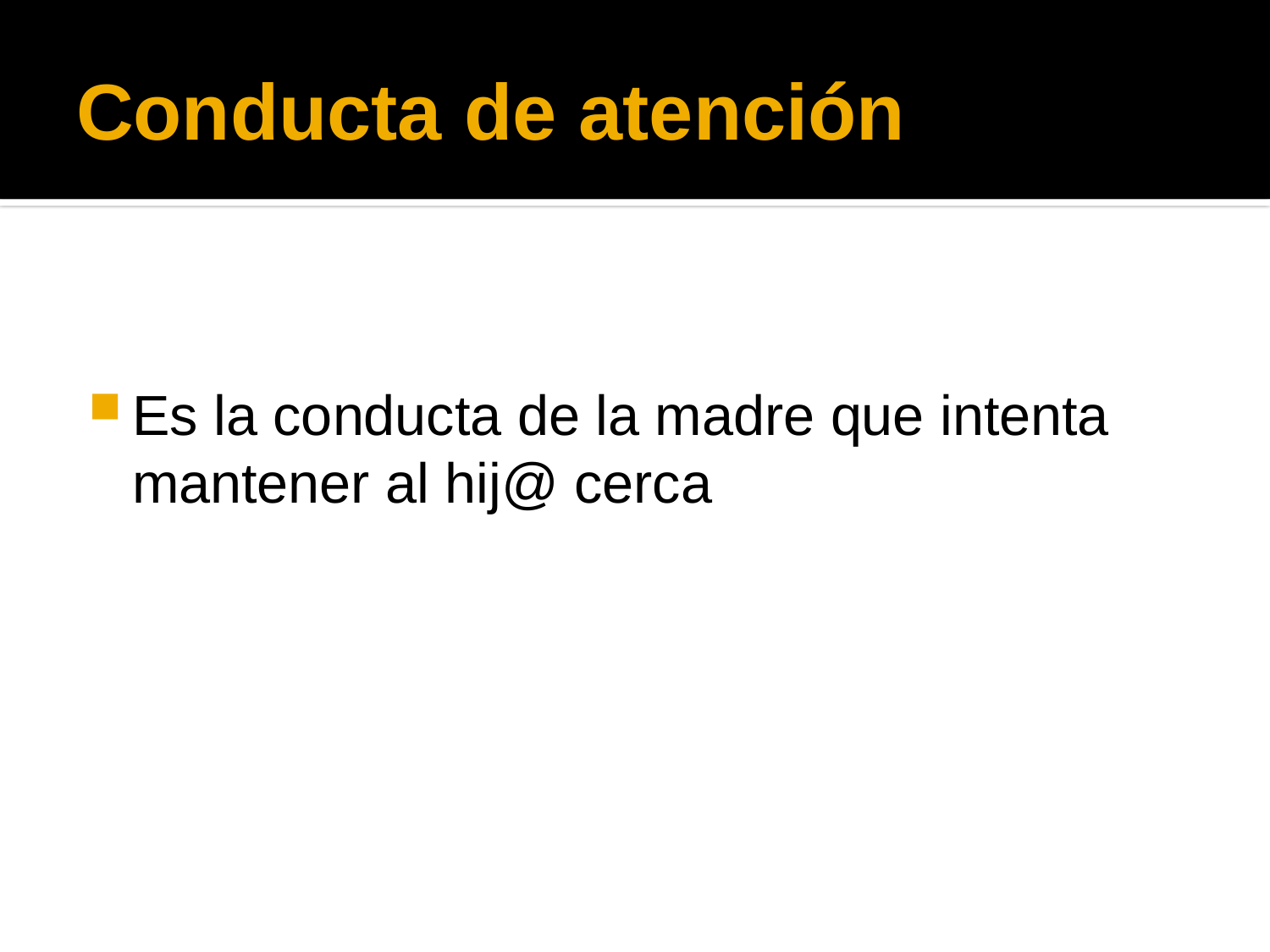

# Conducta de atención
Es la conducta de la madre que intenta mantener al hij@ cerca